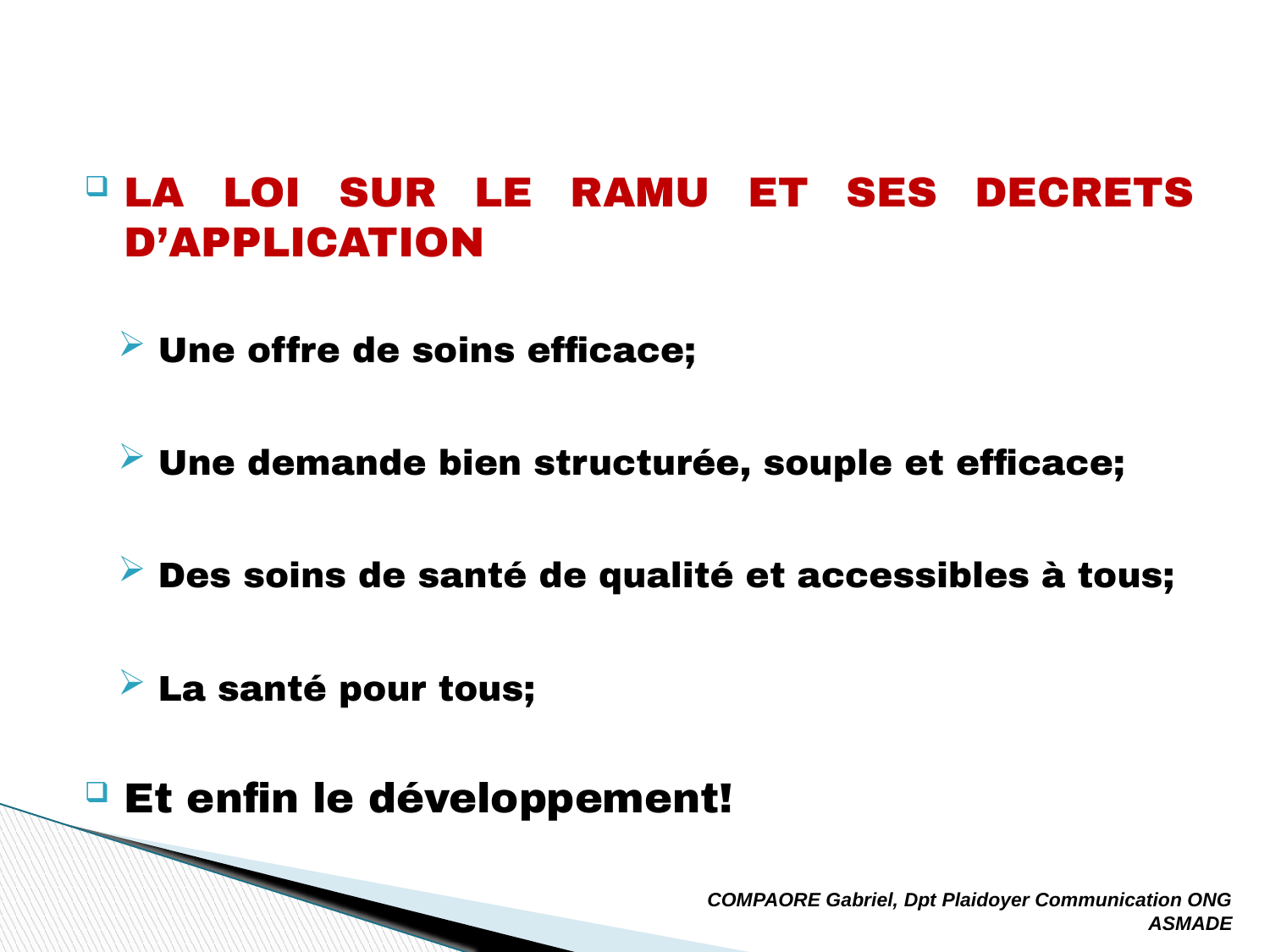

LA LOI SUR LE RAMU ET SES DECRETS D’APPLICATION

Une offre de soins efficace;

Une demande bien structurée, souple et efficace;

Des soins de santé de qualité et accessibles à tous;

La santé pour tous;

Et enfin le développement!
COMPAORE Gabriel, Dpt Plaidoyer Communication ONG ASMADE